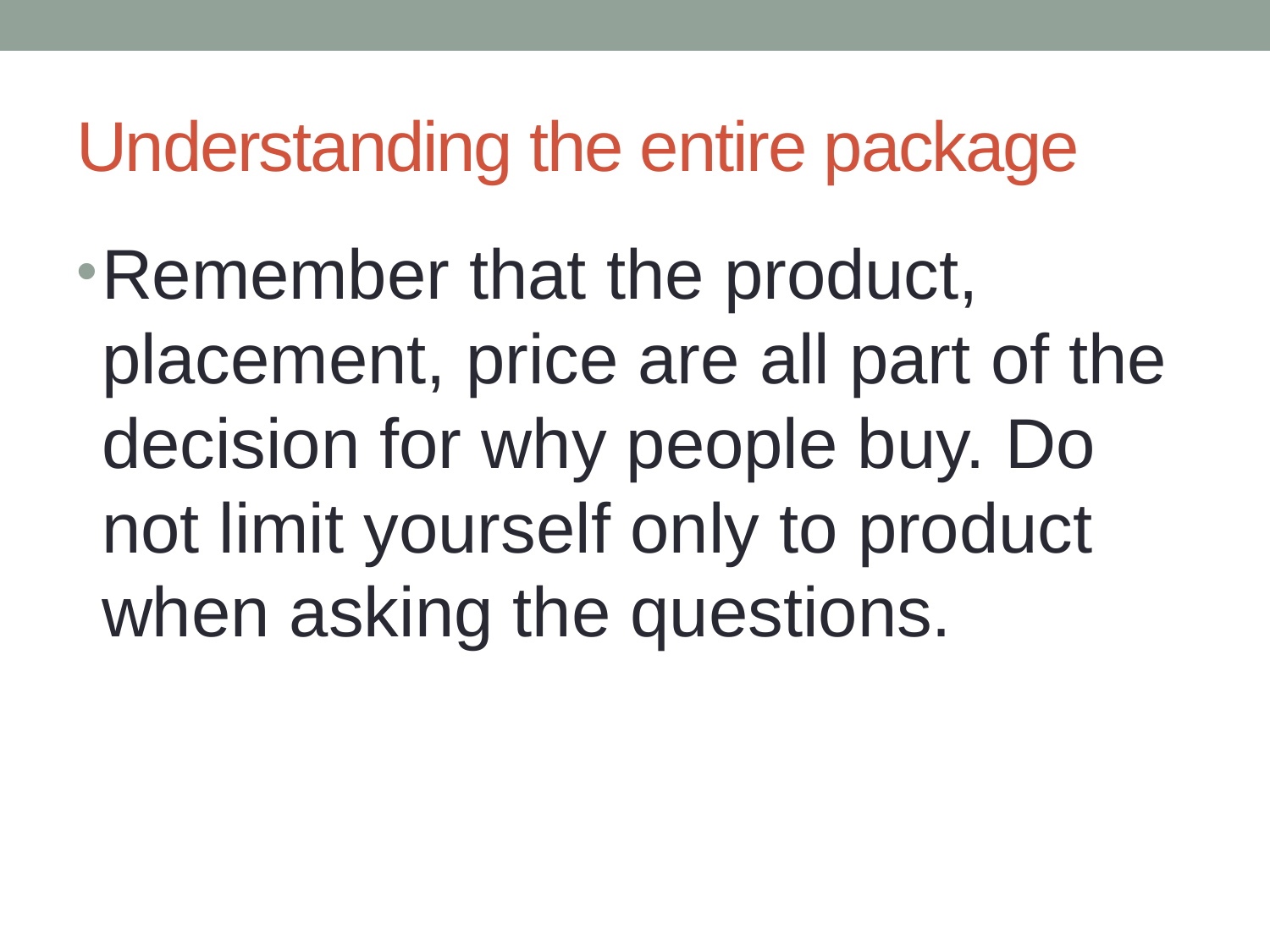

# Understanding the entire package
Remember that the product, placement, price are all part of the decision for why people buy. Do not limit yourself only to product when asking the questions.